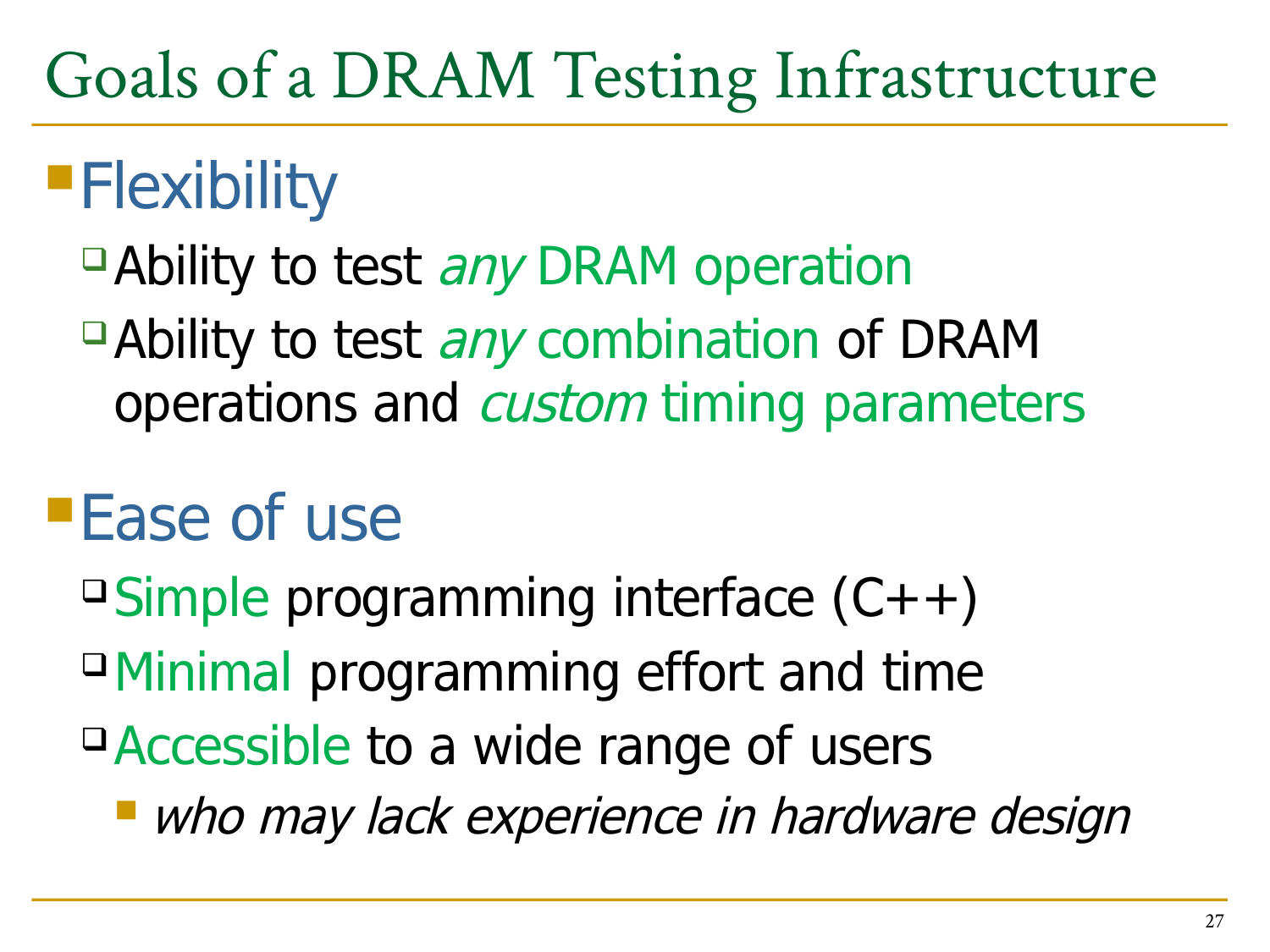

# Goals of a DRAM Testing Infrastructure
Flexibility
Ability to test any DRAM operation
Ability to test any combination of DRAM operations and custom timing parameters
Ease of use
Simple programming interface (C++)
Minimal programming effort and time
Accessible to a wide range of users
who may lack experience in hardware design
27